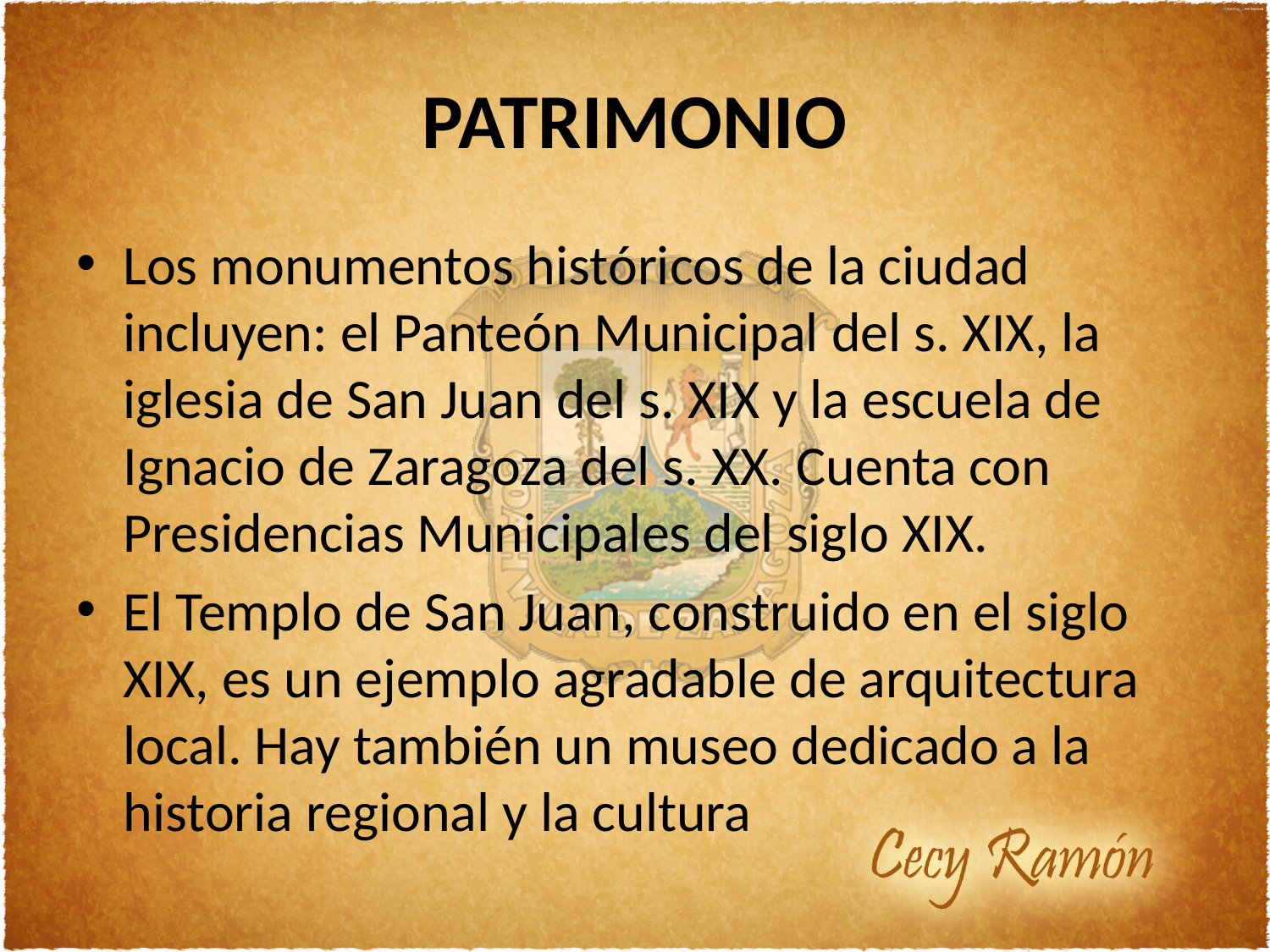

# PATRIMONIO
Los monumentos históricos de la ciudad incluyen: el Panteón Municipal del s. XIX, la iglesia de San Juan del s. XIX y la escuela de Ignacio de Zaragoza del s. XX. Cuenta con Presidencias Municipales del siglo XIX.
El Templo de San Juan, construido en el siglo XIX, es un ejemplo agradable de arquitectura local. Hay también un museo dedicado a la historia regional y la cultura